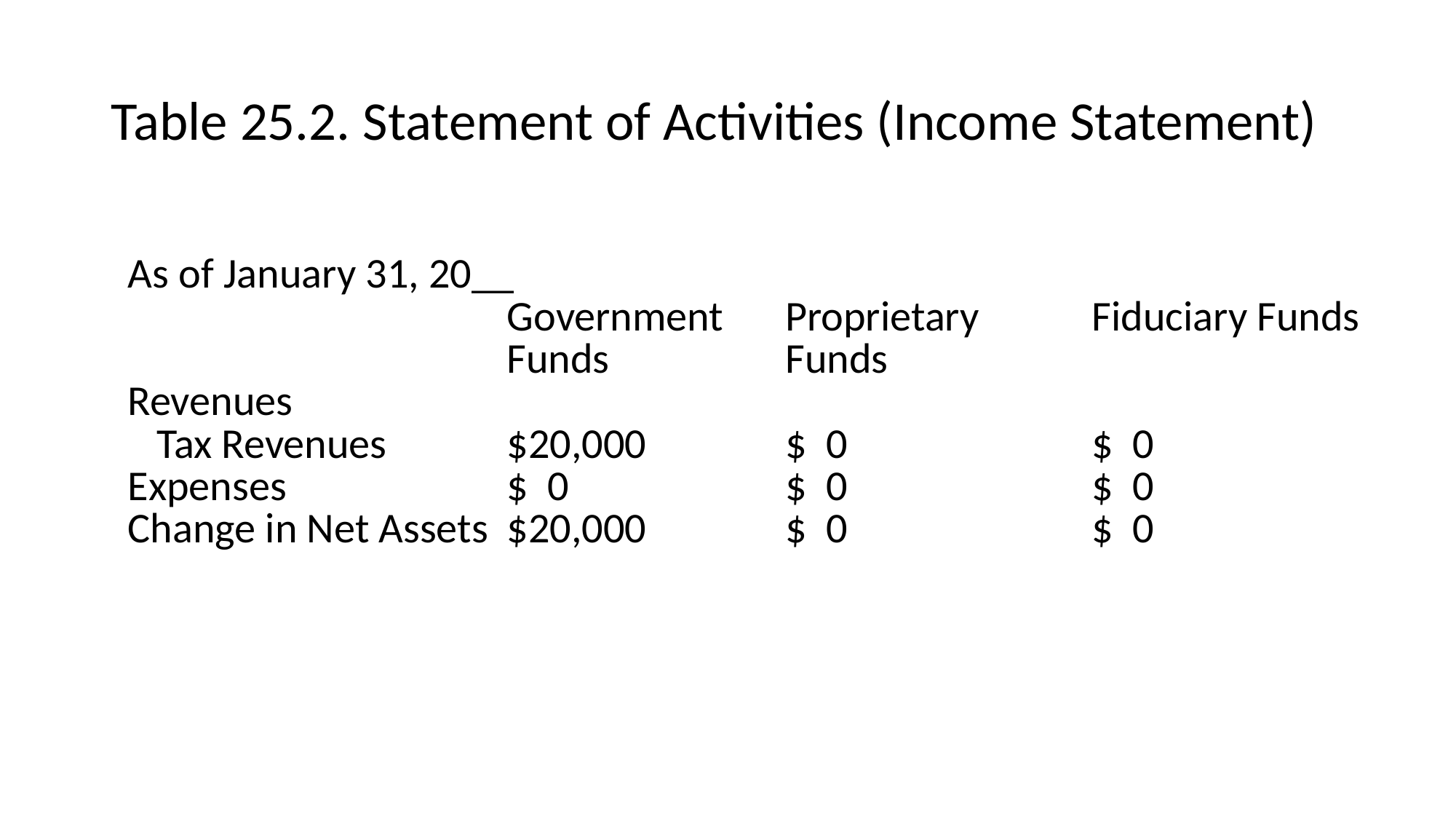

# Table 25.2. Statement of Activities (Income Statement)
| As of January 31, 20\_\_ |  |  |  |
| --- | --- | --- | --- |
|  | Government Funds | Proprietary Funds | Fiduciary Funds |
| Revenues |  |  |  |
| Tax Revenues | $20,000 | $ 0 | $ 0 |
| Expenses | $ 0 | $ 0 | $ 0 |
| Change in Net Assets | $20,000 | $ 0 | $ 0 |